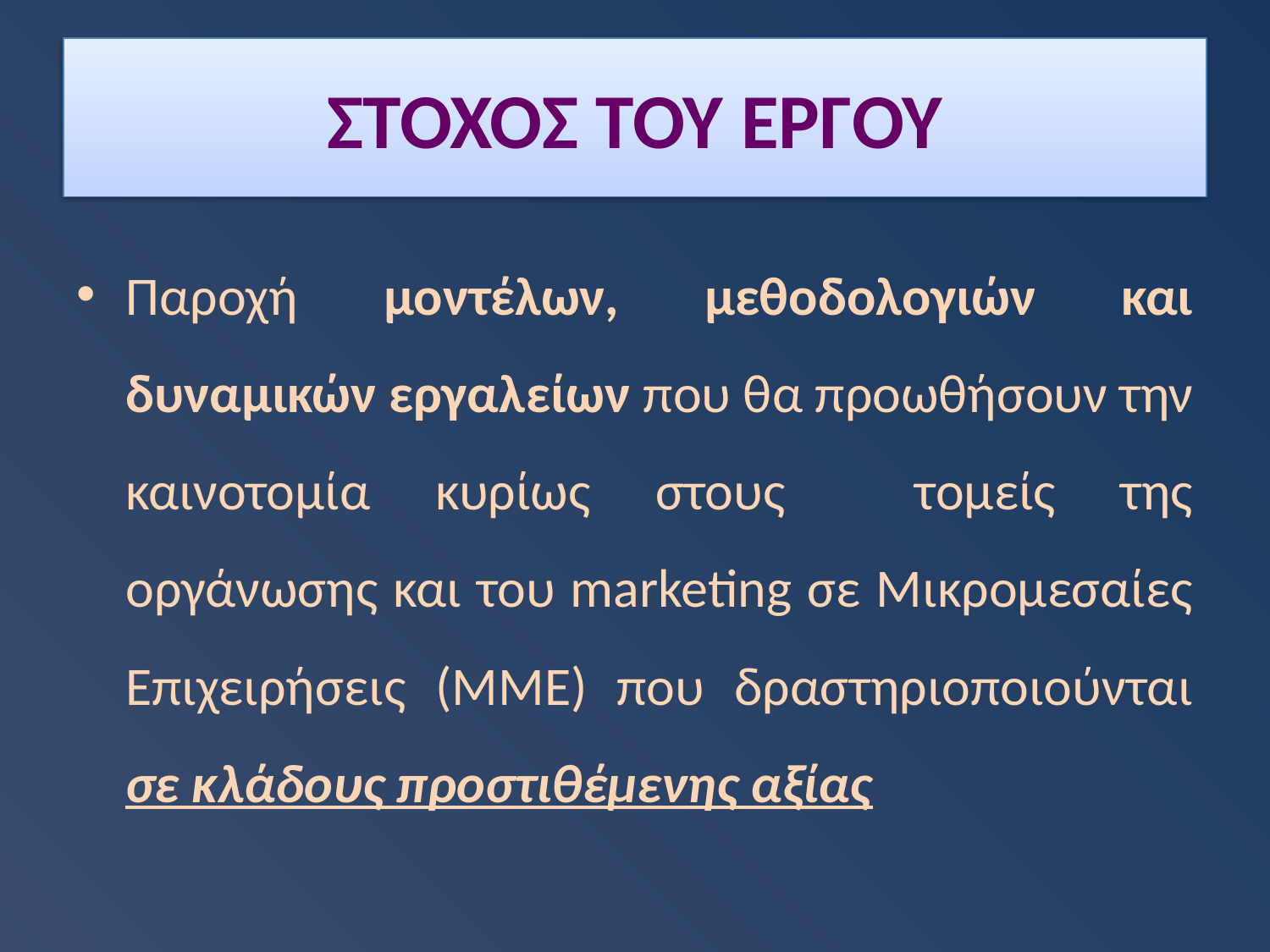

# ΣΤΟΧΟΣ ΤΟΥ ΕΡΓΟΥ
Παροχή μοντέλων, μεθοδολογιών και δυναμικών εργαλείων που θα προωθήσουν την καινοτομία κυρίως στους  τομείς της οργάνωσης και του marketing σε Μικρομεσαίες Επιχειρήσεις (ΜΜΕ) που δραστηριοποιούνται σε κλάδους προστιθέμενης αξίας